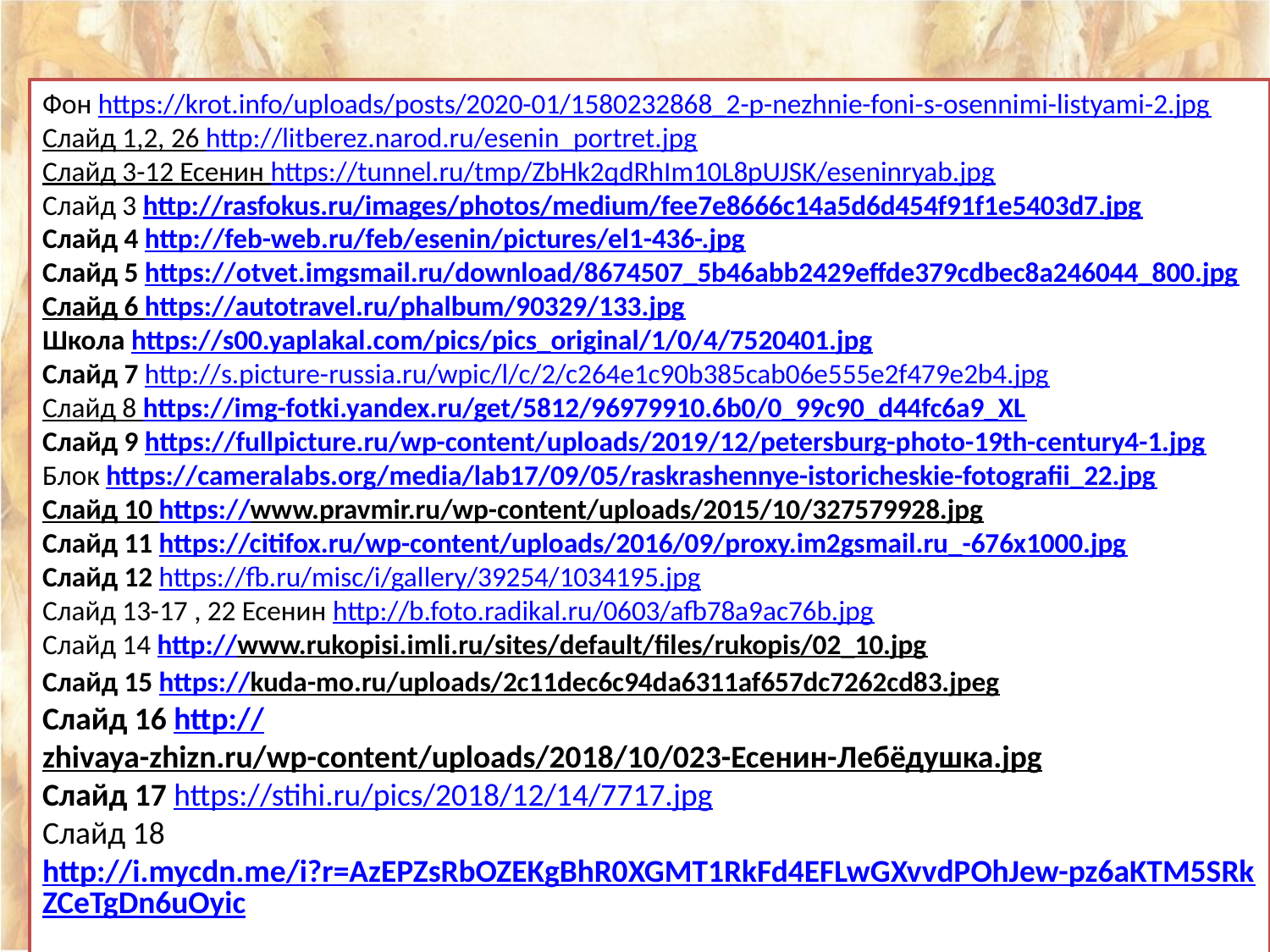

Фон https://krot.info/uploads/posts/2020-01/1580232868_2-p-nezhnie-foni-s-osennimi-listyami-2.jpg
Слайд 1,2, 26 http://litberez.narod.ru/esenin_portret.jpg
Слайд 3-12 Есенин https://tunnel.ru/tmp/ZbHk2qdRhIm10L8pUJSK/eseninryab.jpg
Слайд 3 http://rasfokus.ru/images/photos/medium/fee7e8666c14a5d6d454f91f1e5403d7.jpg
Слайд 4 http://feb-web.ru/feb/esenin/pictures/el1-436-.jpg
Слайд 5 https://otvet.imgsmail.ru/download/8674507_5b46abb2429effde379cdbec8a246044_800.jpg
Слайд 6 https://autotravel.ru/phalbum/90329/133.jpg
Школа https://s00.yaplakal.com/pics/pics_original/1/0/4/7520401.jpg
Слайд 7 http://s.picture-russia.ru/wpic/l/c/2/c264e1c90b385cab06e555e2f479e2b4.jpg
Слайд 8 https://img-fotki.yandex.ru/get/5812/96979910.6b0/0_99c90_d44fc6a9_XL
Слайд 9 https://fullpicture.ru/wp-content/uploads/2019/12/petersburg-photo-19th-century4-1.jpg
Блок https://cameralabs.org/media/lab17/09/05/raskrashennye-istoricheskie-fotografii_22.jpg
Слайд 10 https://www.pravmir.ru/wp-content/uploads/2015/10/327579928.jpg
Слайд 11 https://citifox.ru/wp-content/uploads/2016/09/proxy.im2gsmail.ru_-676x1000.jpg
Слайд 12 https://fb.ru/misc/i/gallery/39254/1034195.jpg
Слайд 13-17 , 22 Есенин http://b.foto.radikal.ru/0603/afb78a9ac76b.jpg
Слайд 14 http://www.rukopisi.imli.ru/sites/default/files/rukopis/02_10.jpg
Слайд 15 https://kuda-mo.ru/uploads/2c11dec6c94da6311af657dc7262cd83.jpeg
Слайд 16 http://zhivaya-zhizn.ru/wp-content/uploads/2018/10/023-Есенин-Лебёдушка.jpg
Слайд 17 https://stihi.ru/pics/2018/12/14/7717.jpg
Слайд 18 http://i.mycdn.me/i?r=AzEPZsRbOZEKgBhR0XGMT1RkFd4EFLwGXvvdPOhJew-pz6aKTM5SRkZCeTgDn6uOyic